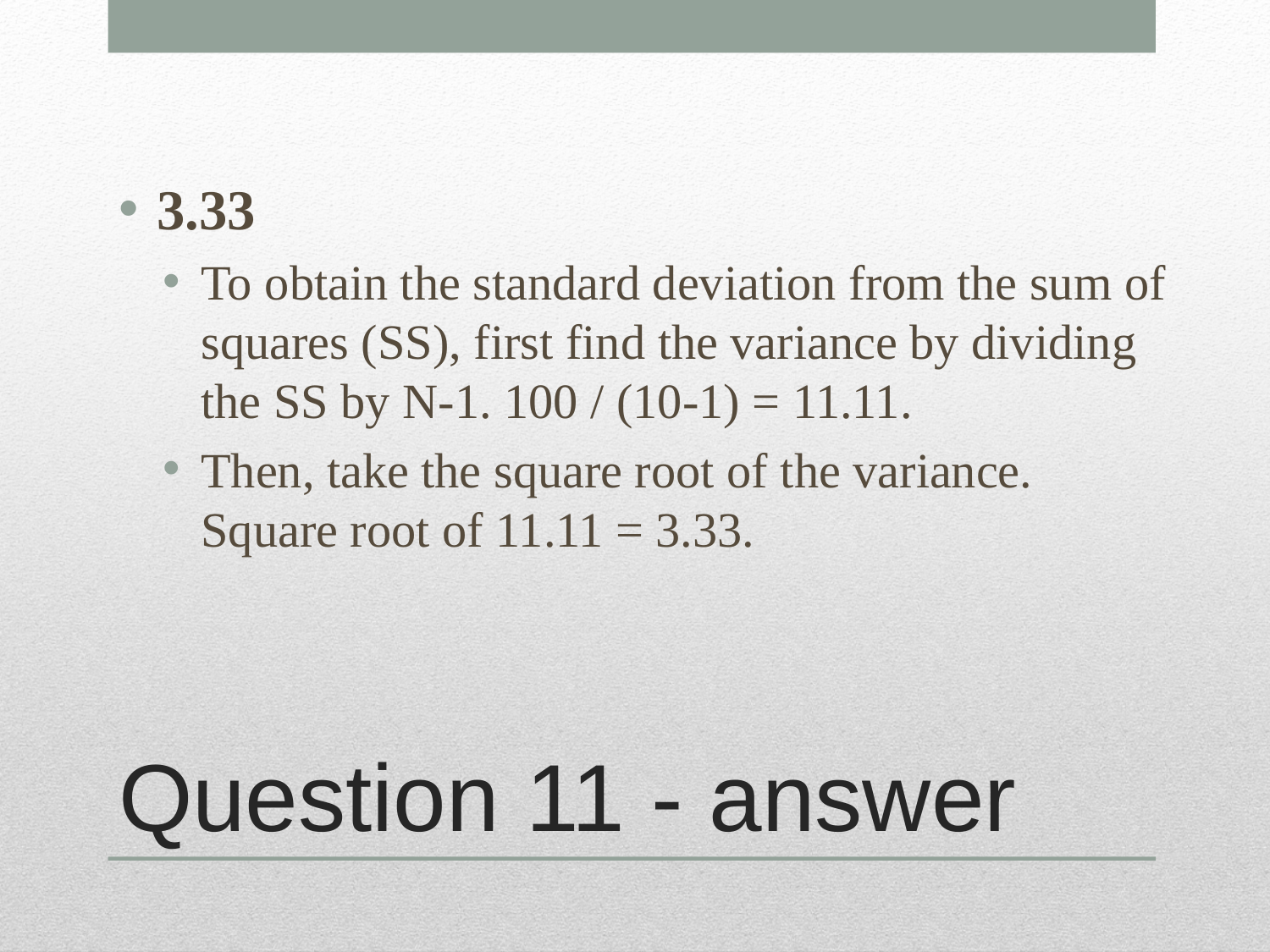

3.33
To obtain the standard deviation from the sum of squares (SS), first find the variance by dividing the SS by N-1. 100 / (10-1) = 11.11.
Then, take the square root of the variance. Square root of 11.11 = 3.33.
# Question 11 - answer